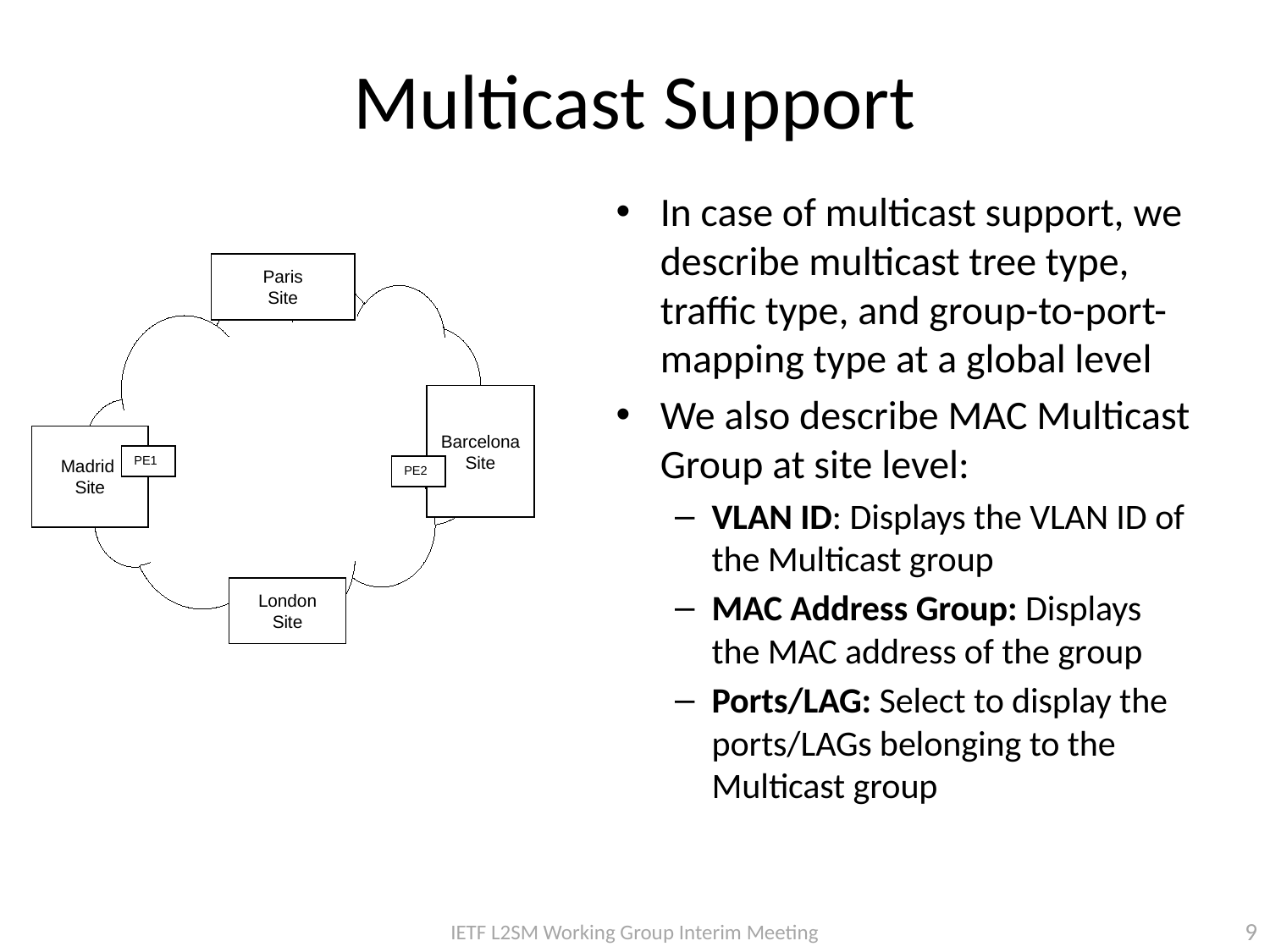

# Multicast Support
In case of multicast support, we describe multicast tree type, traffic type, and group-to-port-mapping type at a global level
We also describe MAC Multicast Group at site level:
VLAN ID: Displays the VLAN ID of the Multicast group
MAC Address Group: Displays the MAC address of the group
Ports/LAG: Select to display the ports/LAGs belonging to the Multicast group

Paris
Site

Barcelona
Site
Madrid
Site
PE1
PE2
London
Site